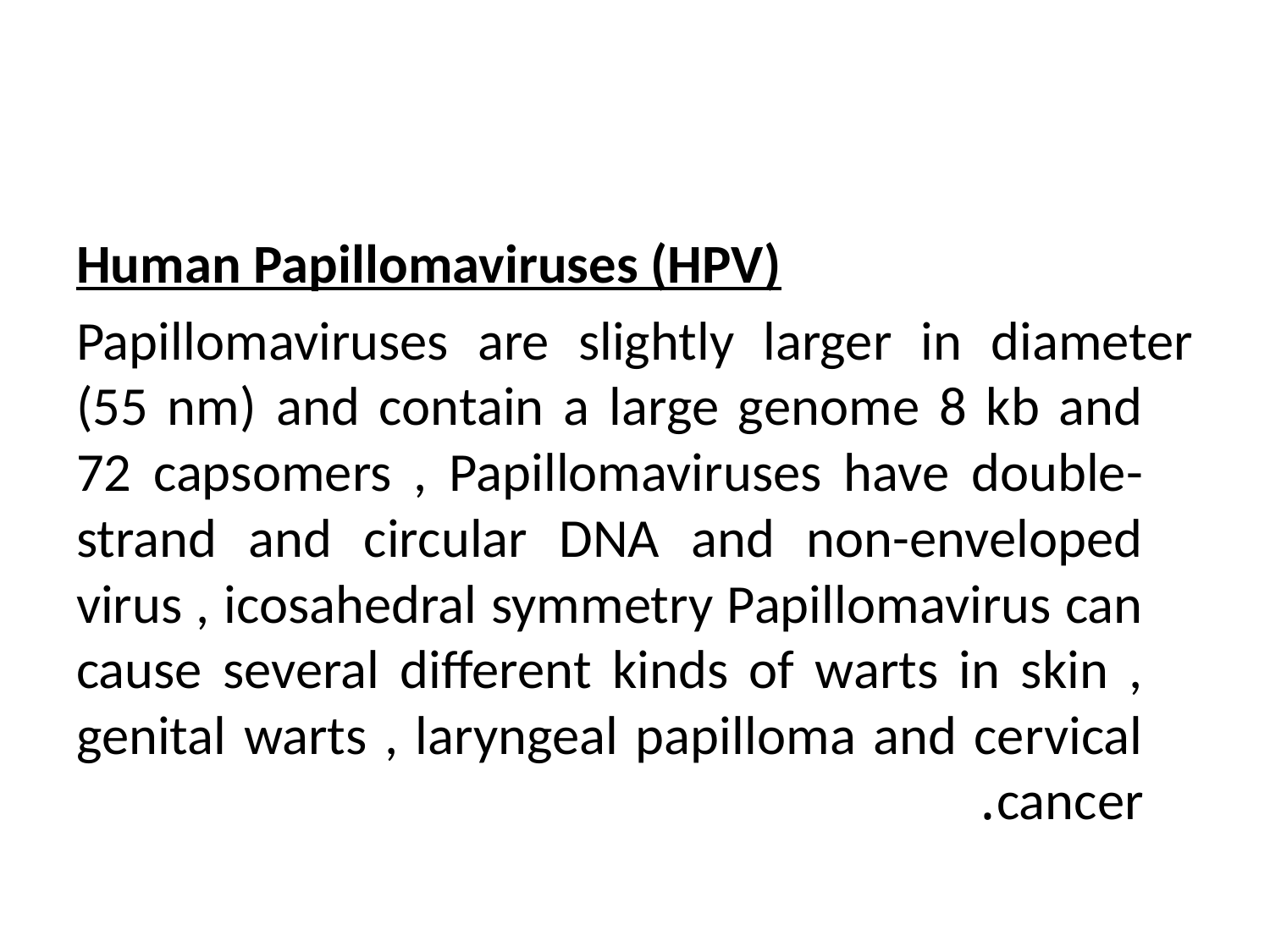

Human Papillomaviruses (HPV)
Papillomaviruses are slightly larger in diameter (55 nm) and contain a large genome 8 kb and 72 capsomers , Papillomaviruses have double-strand and circular DNA and non-enveloped virus , icosahedral symmetry Papillomavirus can cause several different kinds of warts in skin , genital warts , laryngeal papilloma and cervical cancer.